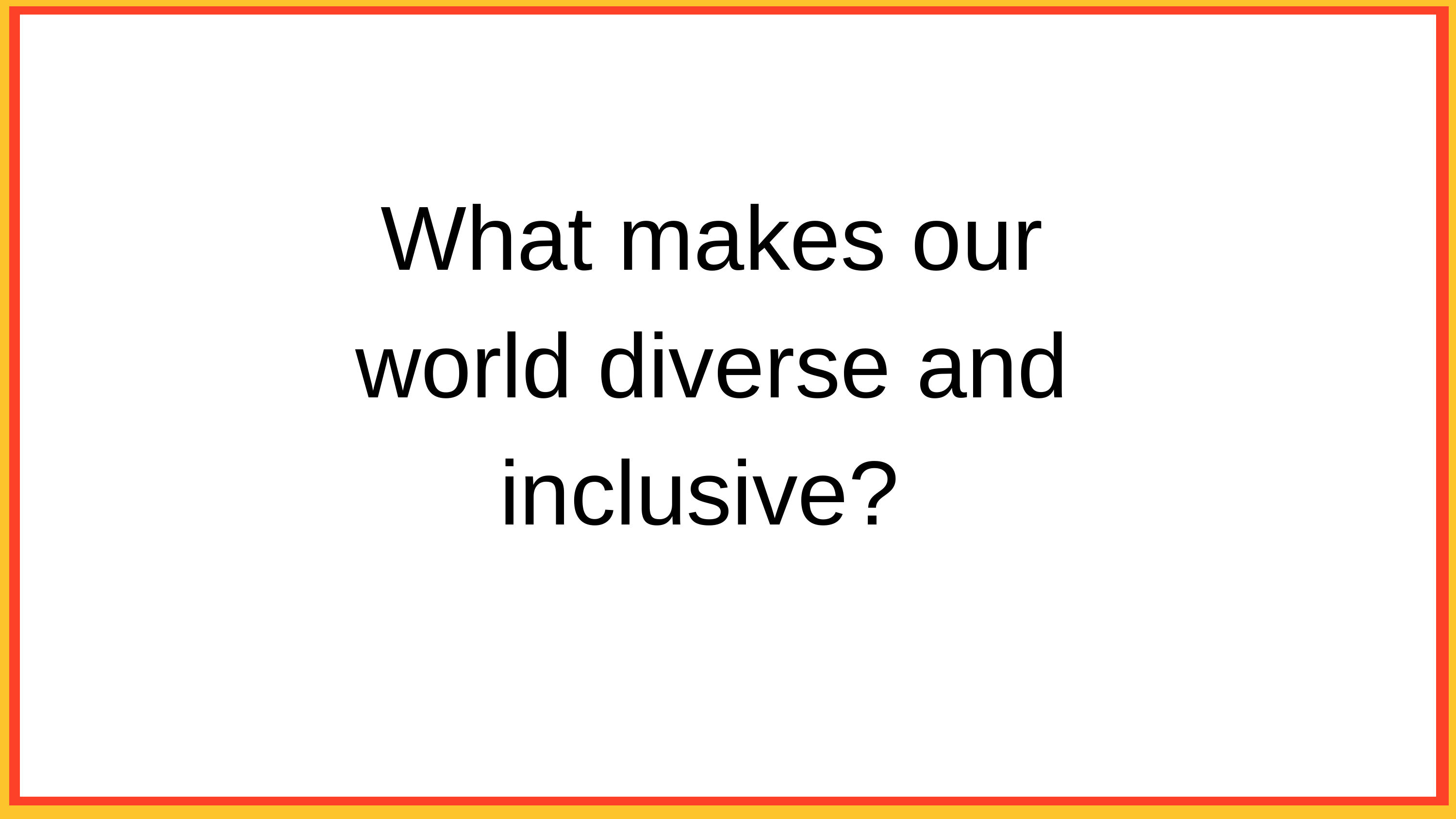

What makes our world diverse and inclusive?